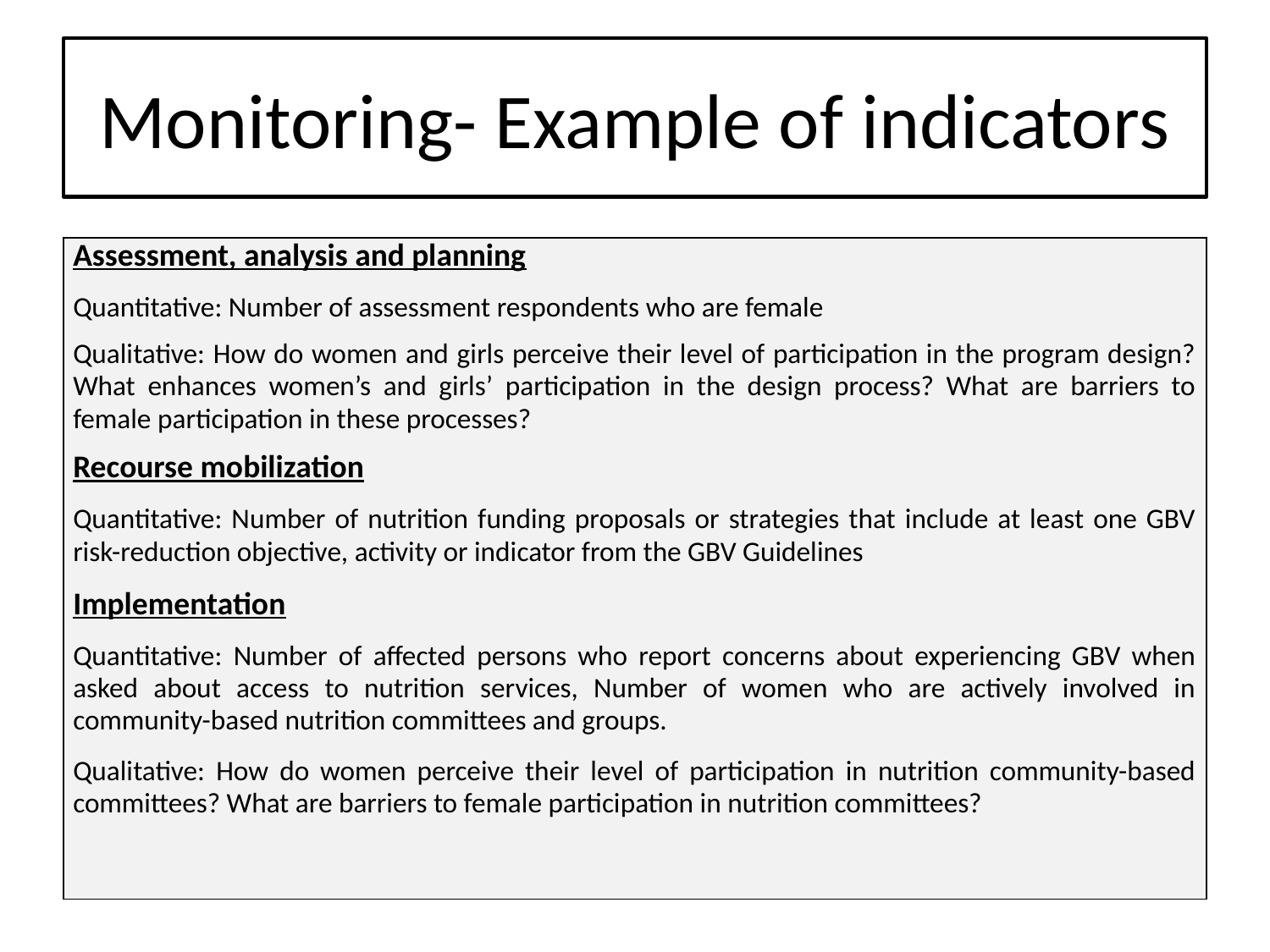

# Monitoring- Example of indicators
| Assessment, analysis and planning Quantitative: Number of assessment respondents who are female Qualitative: How do women and girls perceive their level of participation in the program design? What enhances women’s and girls’ participation in the design process? What are barriers to female participation in these processes? Recourse mobilization Quantitative: Number of nutrition funding proposals or strategies that include at least one GBV risk-reduction objective, activity or indicator from the GBV Guidelines Implementation Quantitative: Number of affected persons who report concerns about experiencing GBV when asked about access to nutrition services, Number of women who are actively involved in community-based nutrition committees and groups. Qualitative: How do women perceive their level of participation in nutrition community-based committees? What are barriers to female participation in nutrition committees? |
| --- |